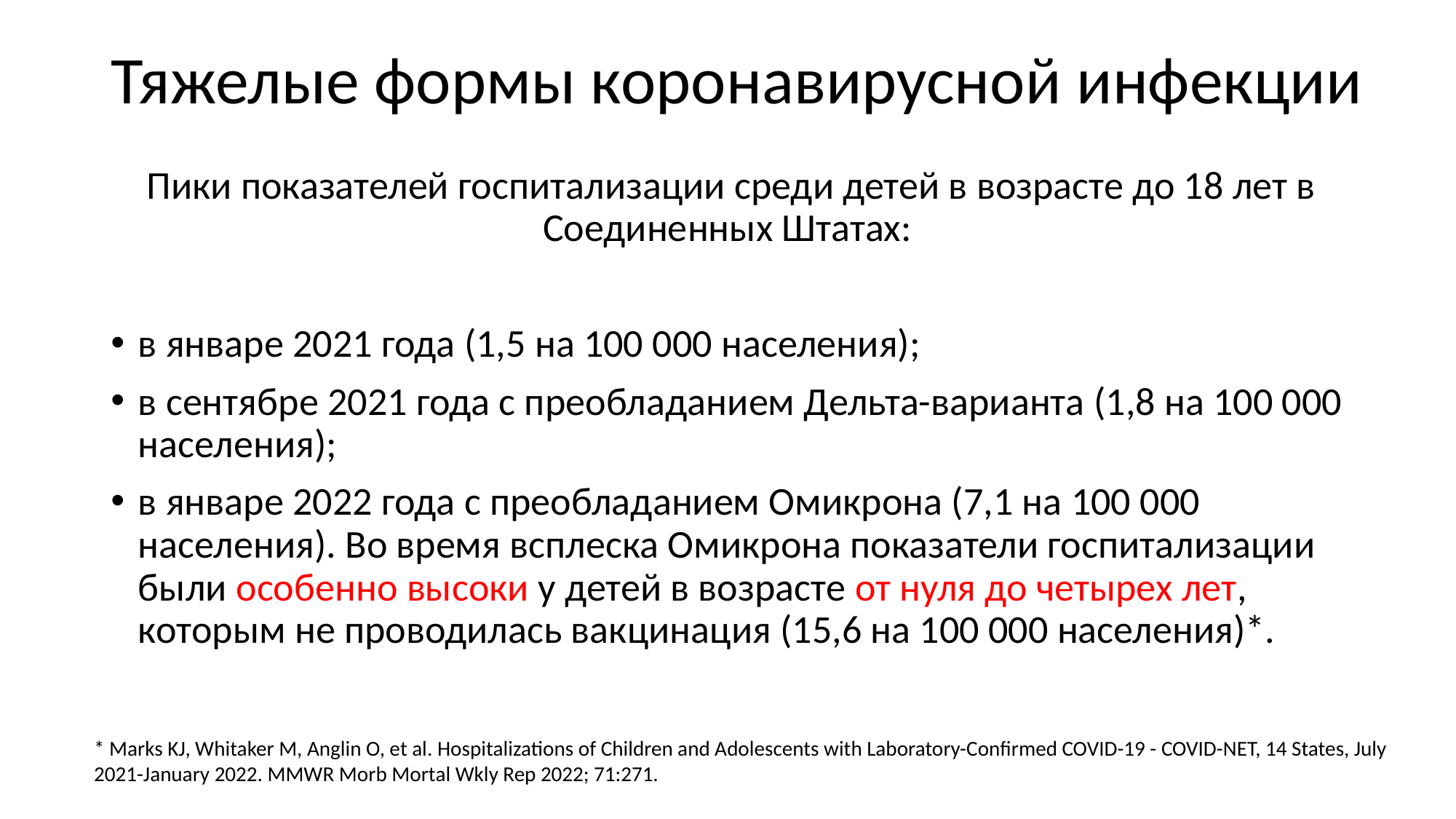

# Тяжелые формы коронавирусной инфекции
 Пики показателей госпитализации среди детей в возрасте до 18 лет в Соединенных Штатах:

в январе 2021 года (1,5 на 100 000 населения);
в сентябре 2021 года с преобладанием Дельта-варианта (1,8 на 100 000 населения);
в январе 2022 года с преобладанием Омикрона (7,1 на 100 000 населения). Во время всплеска Омикрона показатели госпитализации были особенно высоки у детей в возрасте от нуля до четырех лет, которым не проводилась вакцинация (15,6 на 100 000 населения)*.
* Marks KJ, Whitaker M, Anglin O, et al. Hospitalizations of Children and Adolescents with Laboratory-Confirmed COVID-19 - COVID-NET, 14 States, July 2021-January 2022. MMWR Morb Mortal Wkly Rep 2022; 71:271.